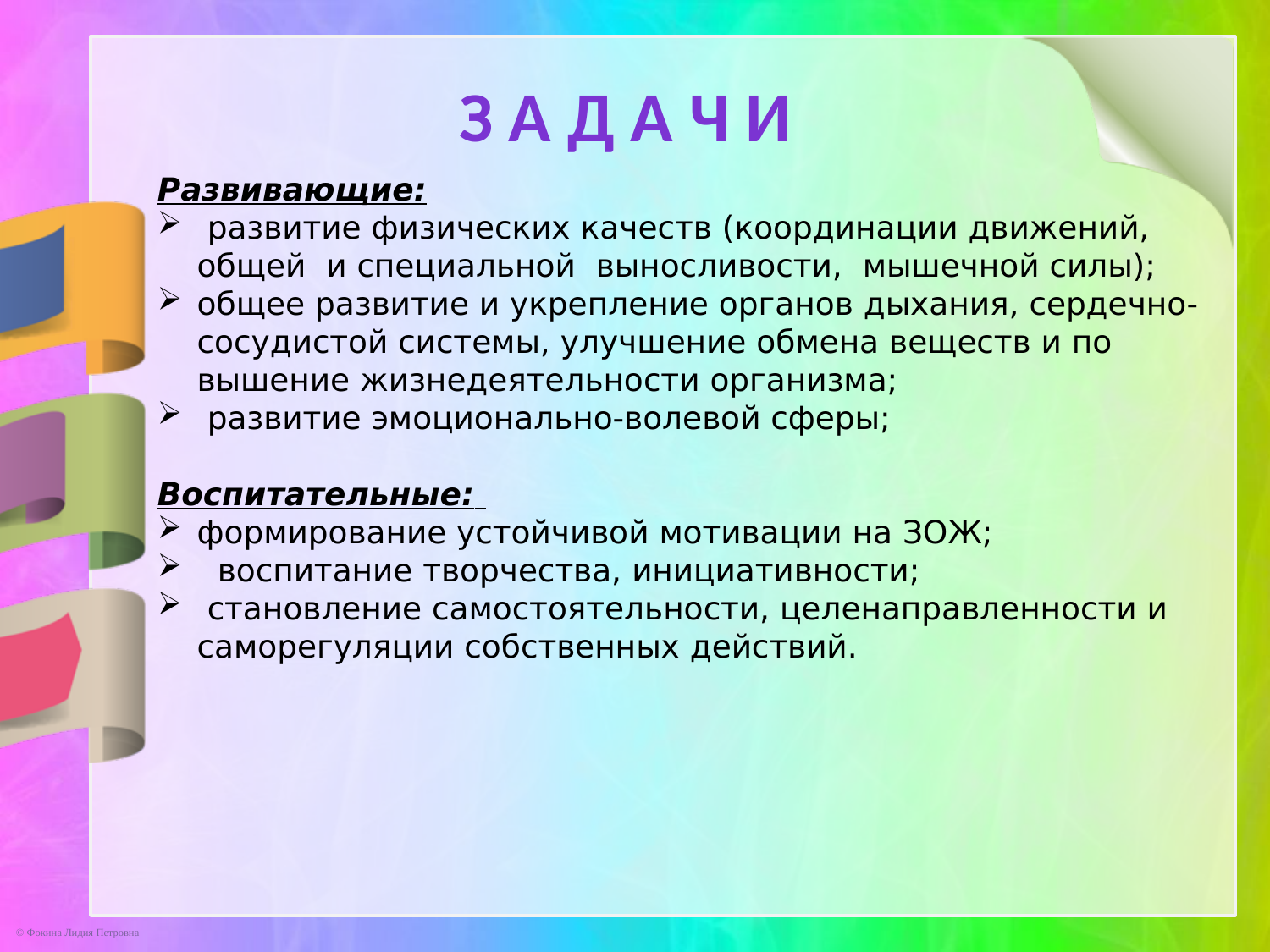

З а д а ч и
Развивающие:
 развитие физических качеств (координации движений, общей  и специальной  выносливости,  мышечной силы);
общее развитие и укрепление органов дыхания, сердечно-сосудистой системы, улучшение обмена веществ и по­вышение жизнедеятельности организма;
 развитие эмоционально-волевой сферы;

Воспитательные:
формирование устойчивой мотивации на ЗОЖ;
  воспитание творчества, инициативности;
 становление самостоятельности, целенаправленности и саморегуляции собственных действий.